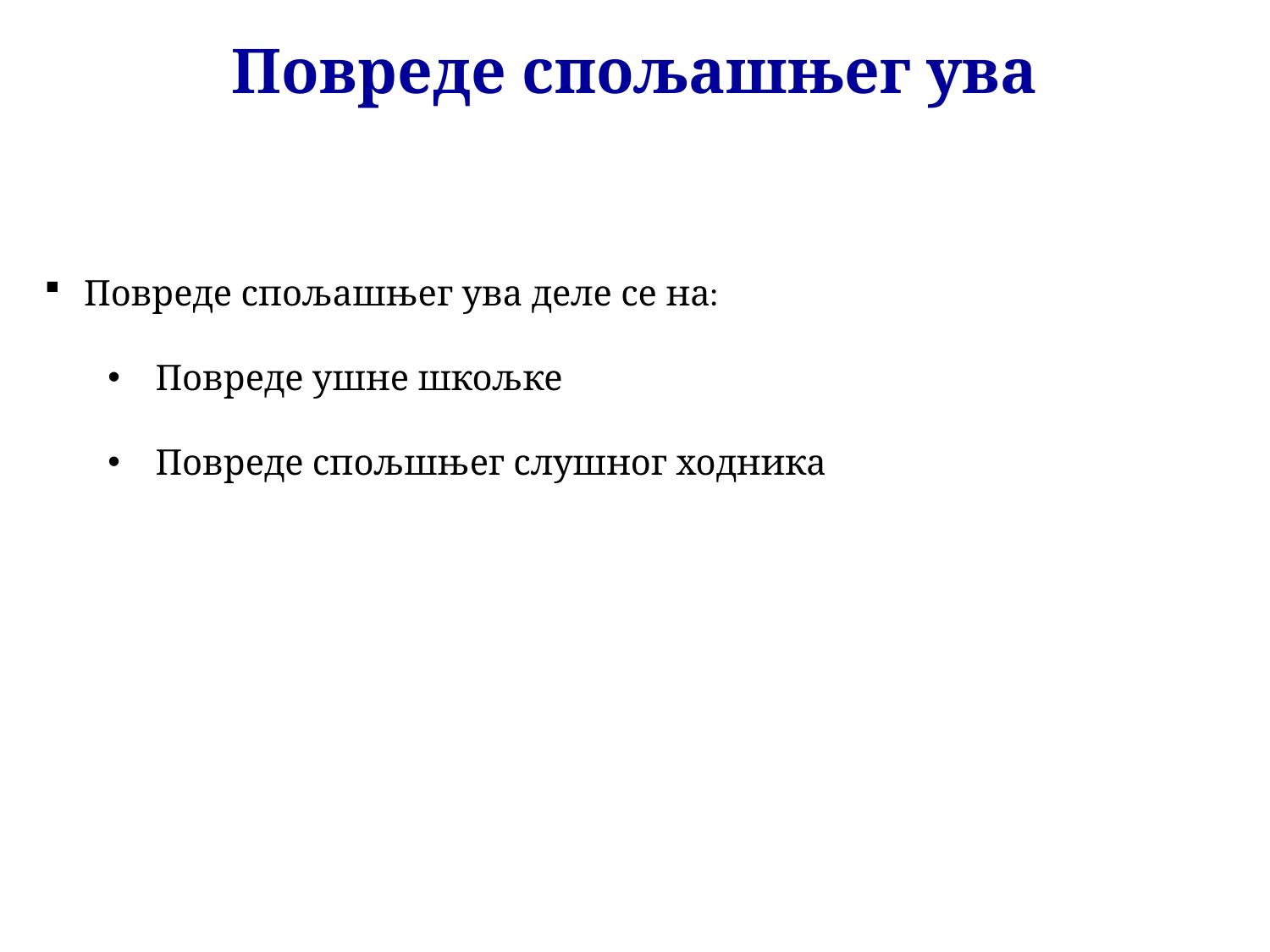

Повреде спољашњег ува

Повреде спољашњег ува деле се на:

Повреде ушне шкољке

Повреде спољшњег слушног ходника